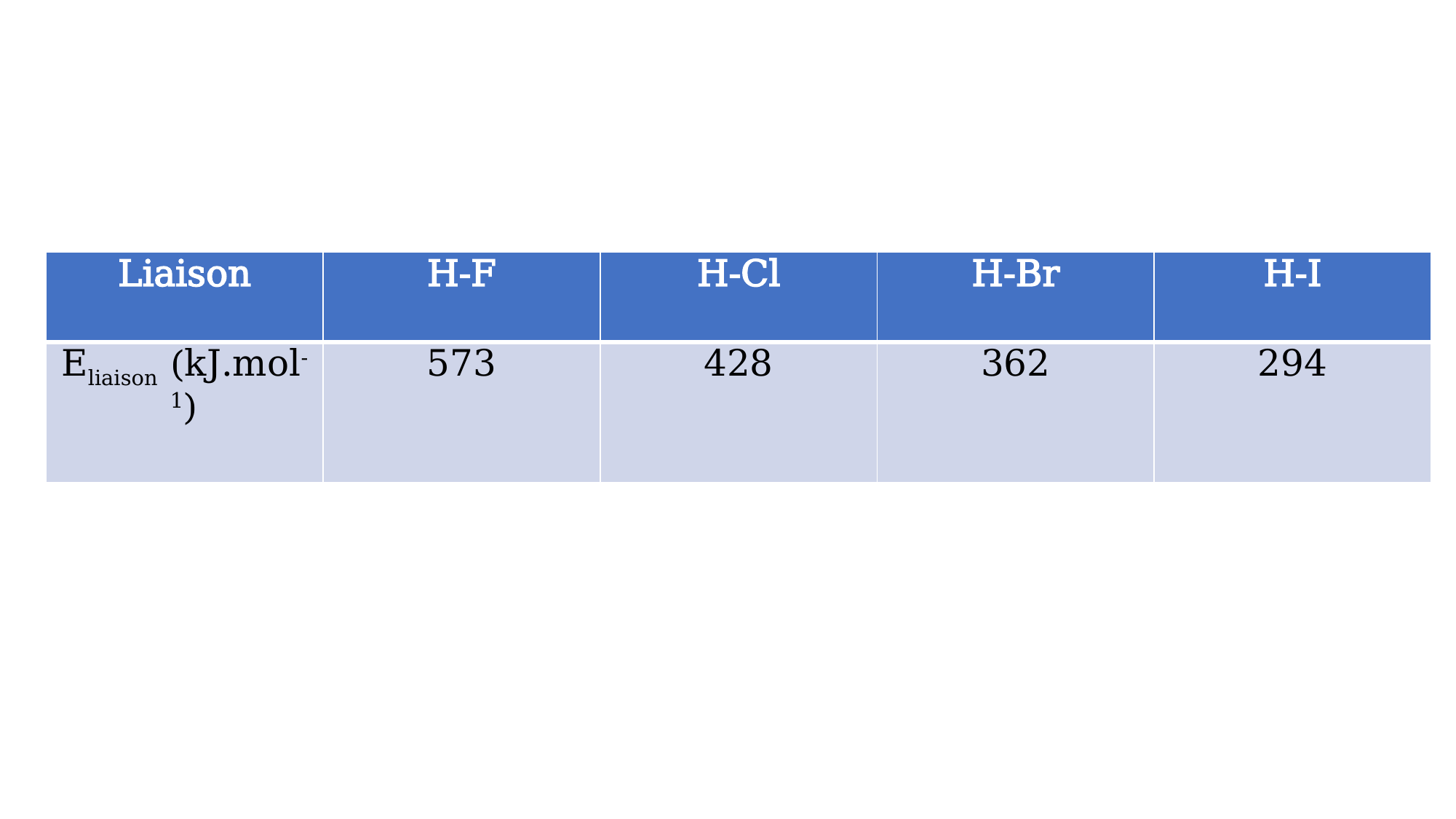

| Liaison | H-F | H-Cl | H-Br | H-I |
| --- | --- | --- | --- | --- |
| Eliaison (kJ.mol-1) | 573 | 428 | 362 | 294 |